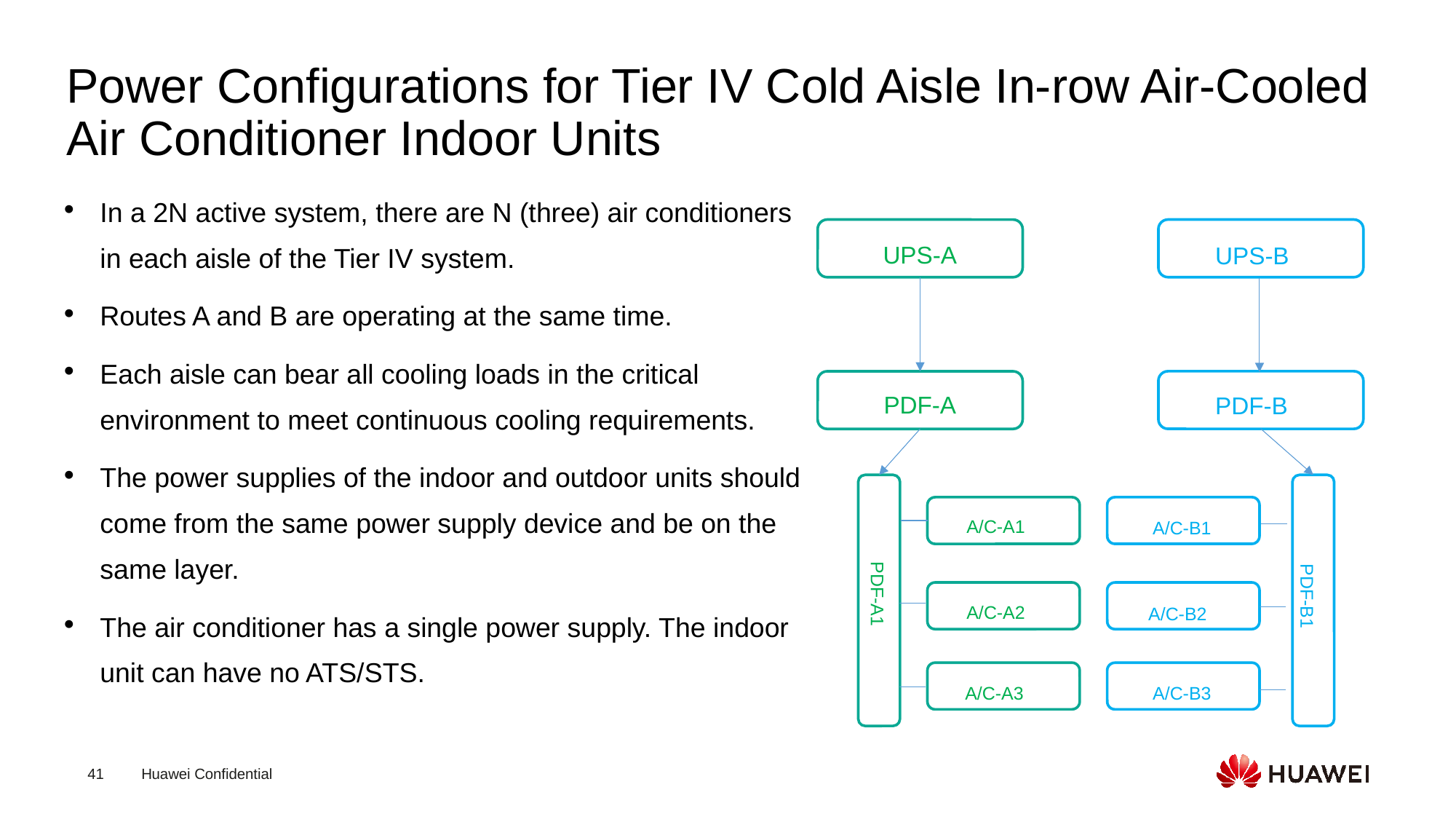

# Power Configurations for Tier IV Cold Aisle In-row Air-Cooled Air Conditioner Indoor Units
In a 2N active system, there are N (three) air conditioners in each aisle of the Tier IV system.
Routes A and B are operating at the same time.
Each aisle can bear all cooling loads in the critical environment to meet continuous cooling requirements.
The power supplies of the indoor and outdoor units should come from the same power supply device and be on the same layer.
The air conditioner has a single power supply. The indoor unit can have no ATS/STS.

UPS-A
UPS-B
PDF-A
PDF-B

A/C-A1
A/C-B1
PDF-A1
PDF-B1

A/C-A2
A/C-B2

A/C-A3
A/C-B3